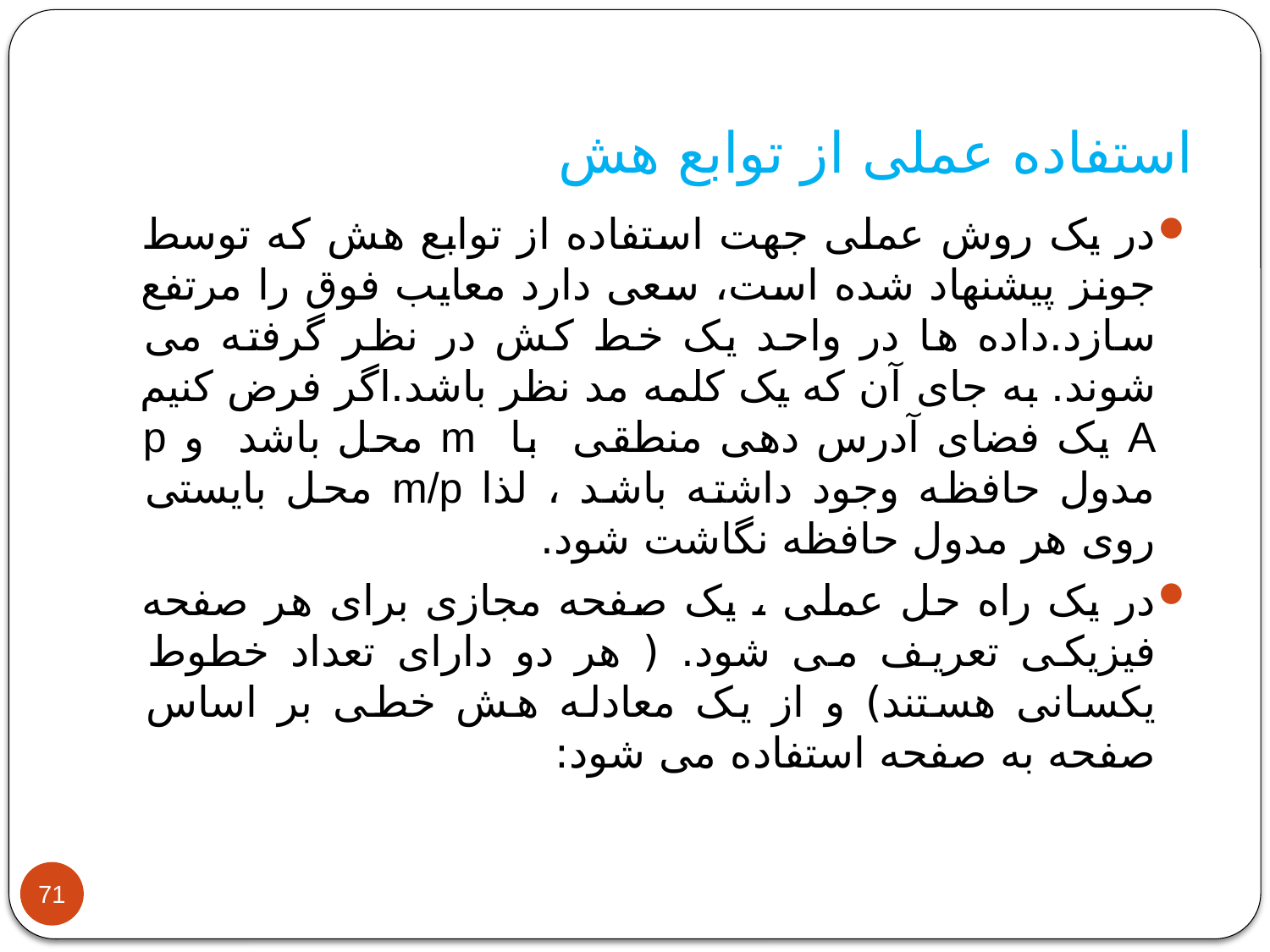

# استفاده عملی از توابع هش
در یک روش عملی جهت استفاده از توابع هش که توسط جونز پیشنهاد شده است، سعی دارد معایب فوق را مرتفع سازد.داده ها در واحد یک خط کش در نظر گرفته می شوند. به جای آن که یک کلمه مد نظر باشد.اگر فرض کنیم A یک فضای آدرس دهی منطقی  با  m محل باشد  و p مدول حافظه وجود داشته باشد ، لذا m/p محل بایستی روی هر مدول حافظه نگاشت شود.
در یک راه حل عملی ، یک صفحه مجازی برای هر صفحه فیزیکی تعریف می شود. ( هر دو دارای تعداد خطوط یکسانی هستند) و از یک معادله هش خطی بر اساس صفحه به صفحه استفاده می شود:
71